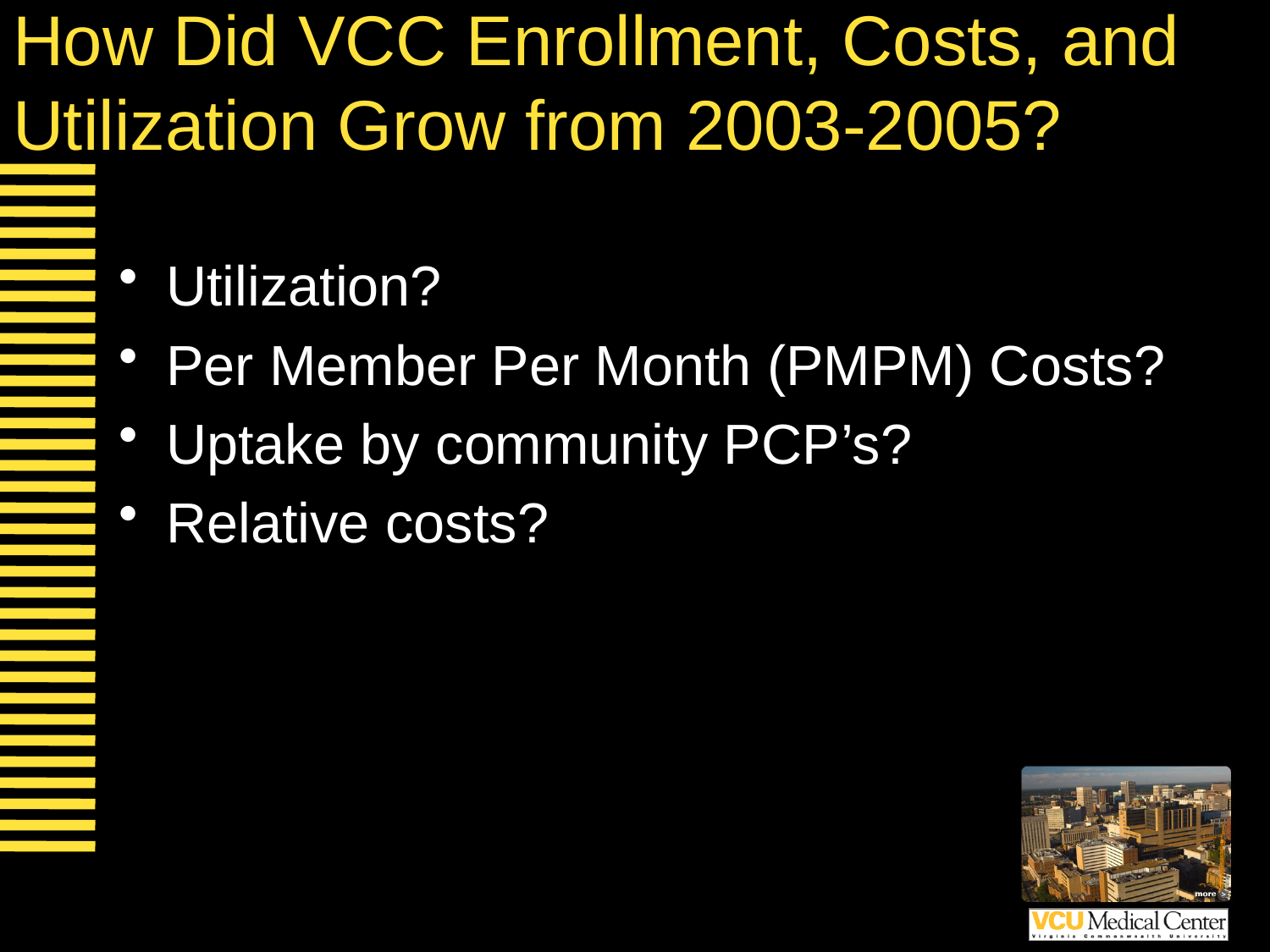

# How Did VCC Enrollment, Costs, and Utilization Grow from 2003-2005?
Utilization?
Per Member Per Month (PMPM) Costs?
Uptake by community PCP’s?
Relative costs?